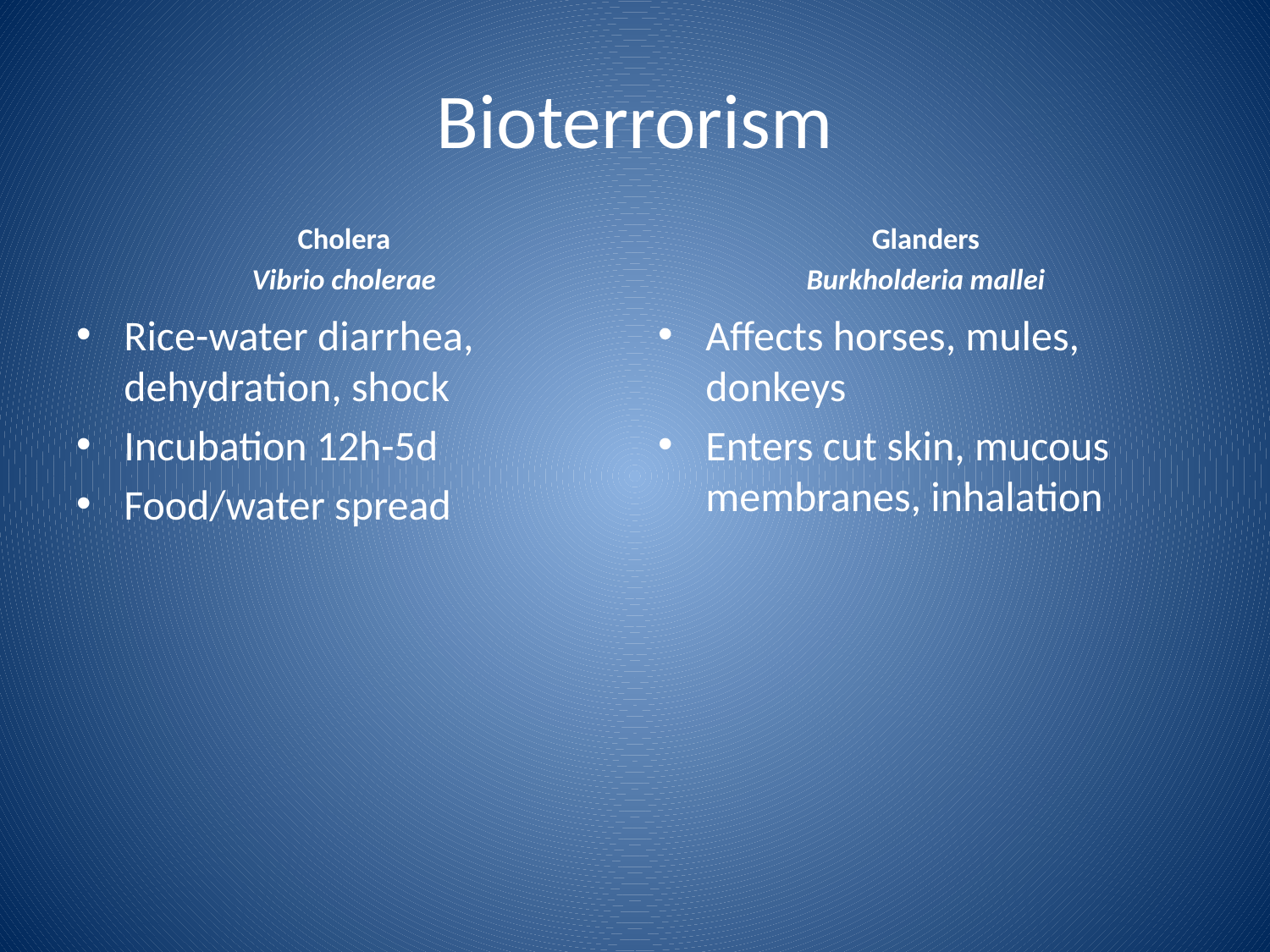

# Bioterrorism
Cholera
Vibrio cholerae
Glanders
Burkholderia mallei
Rice-water diarrhea, dehydration, shock
Incubation 12h-5d
Food/water spread
Affects horses, mules, donkeys
Enters cut skin, mucous membranes, inhalation